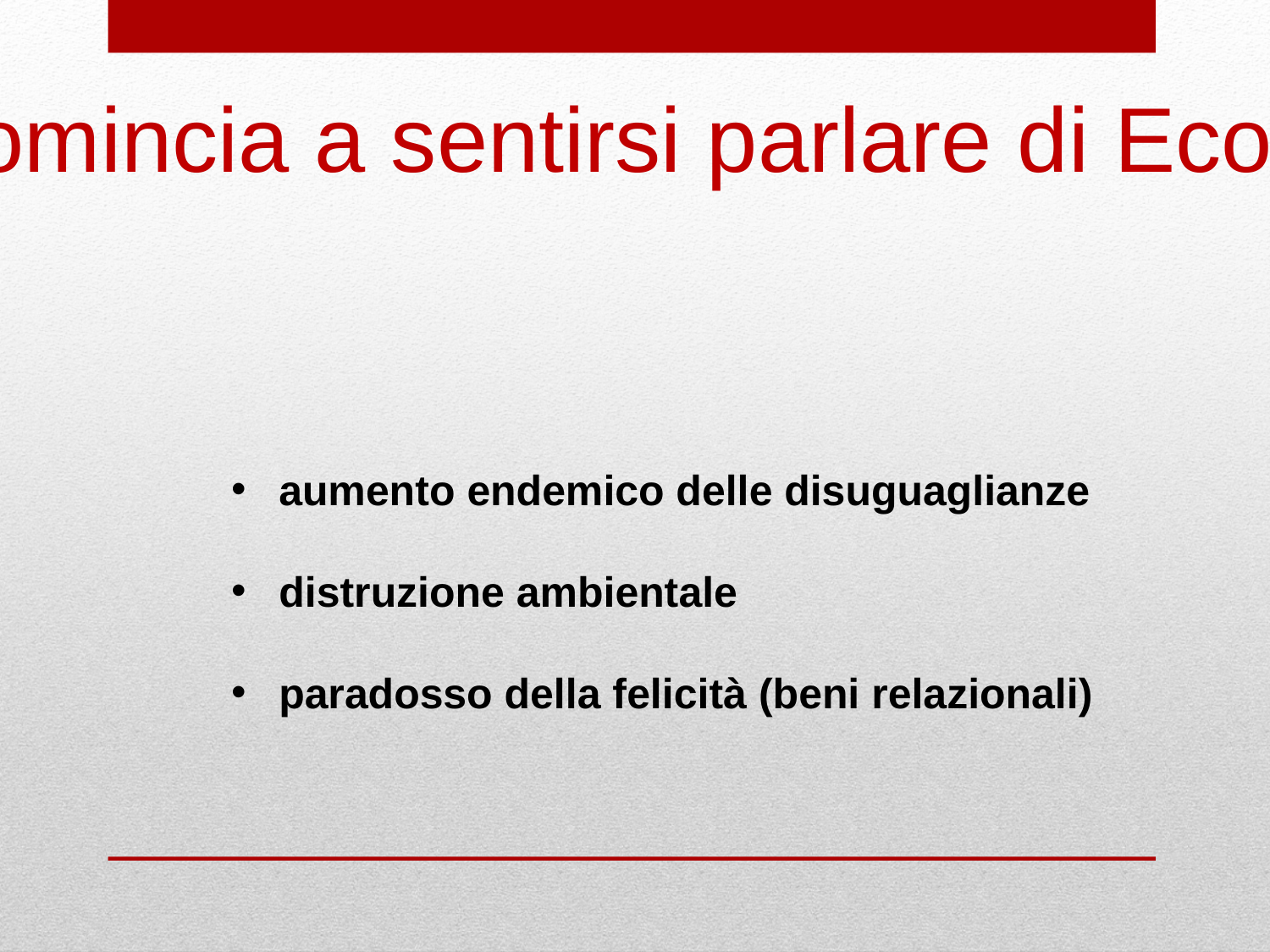

Perché oggi comincia a sentirsi parlare di Economia Civile?
aumento endemico delle disuguaglianze
distruzione ambientale
paradosso della felicità (beni relazionali)